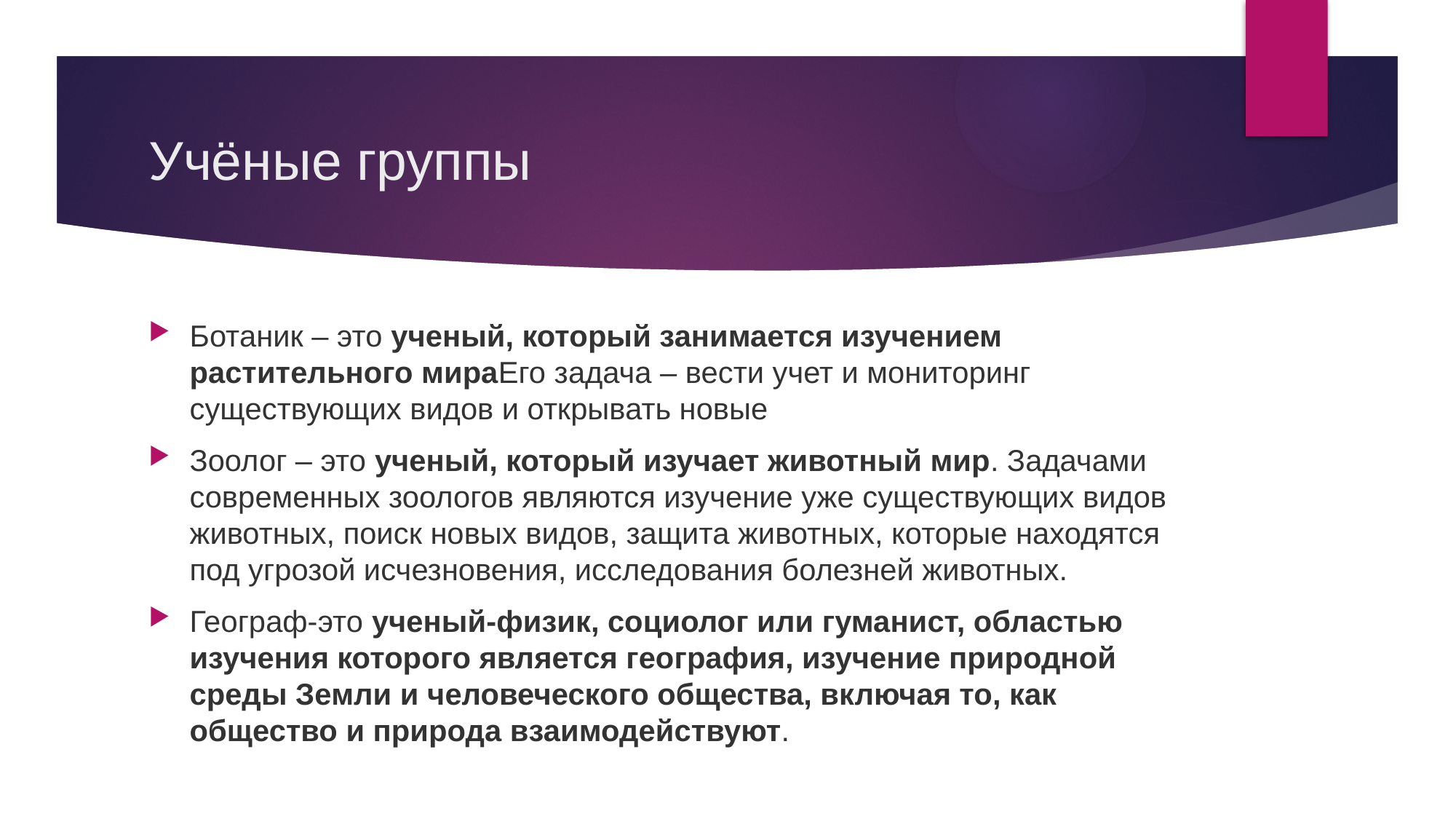

# Учёные группы
Ботаник – это ученый, который занимается изучением растительного мираЕго задача – вести учет и мониторинг существующих видов и открывать новые
Зоолог – это ученый, который изучает животный мир. Задачами современных зоологов являются изучение уже существующих видов животных, поиск новых видов, защита животных, которые находятся под угрозой исчезновения, исследования болезней животных.
Географ-это ученый-физик, социолог или гуманист, областью изучения которого является география, изучение природной среды Земли и человеческого общества, включая то, как общество и природа взаимодействуют.